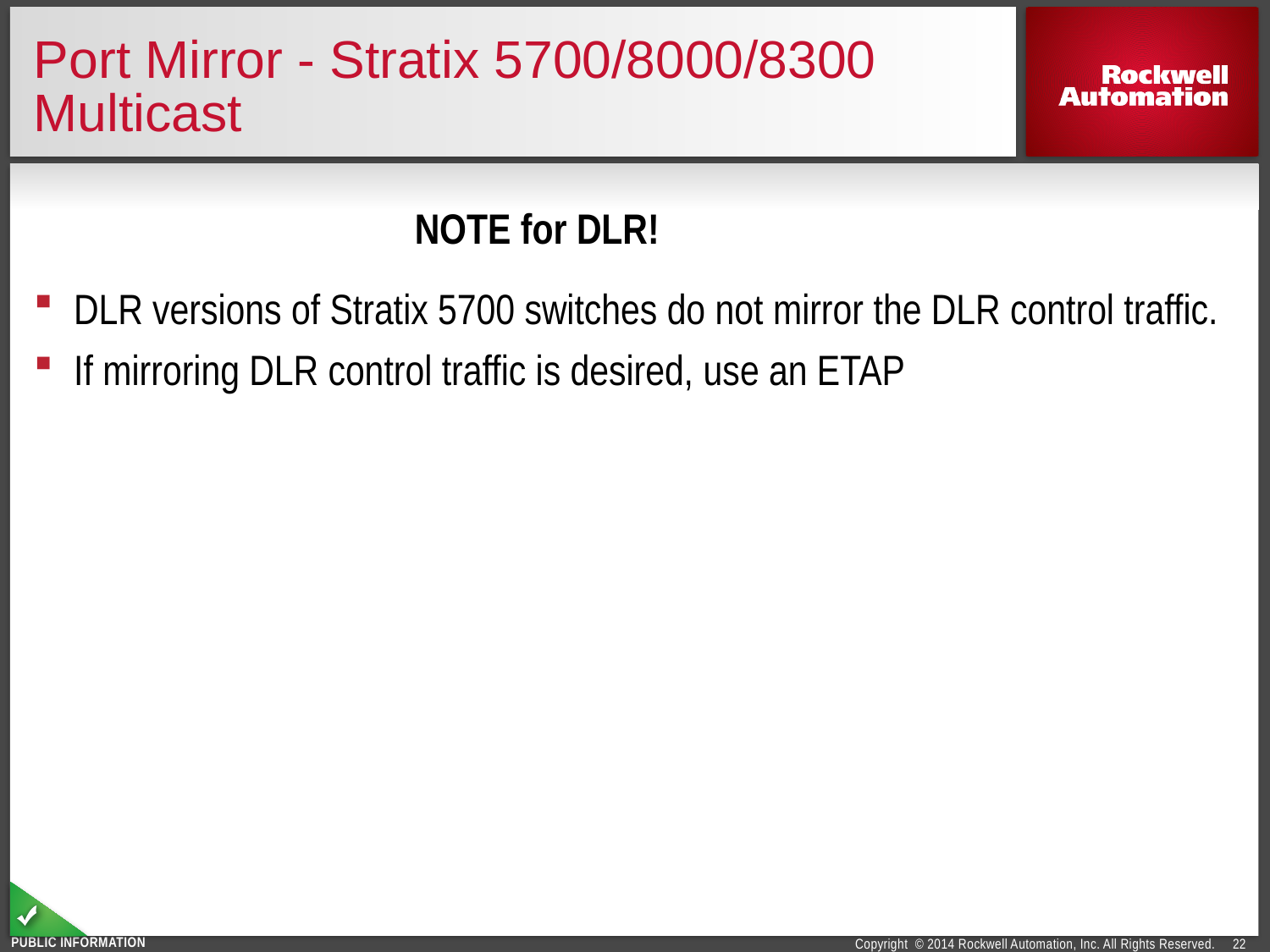

# Port Mirror - Stratix 5700/8000/8300 Multicast
NOTE for DLR!

DLR versions of Stratix 5700 switches do not mirror the DLR control traffic.
If mirroring DLR control traffic is desired, use an ETAP
22